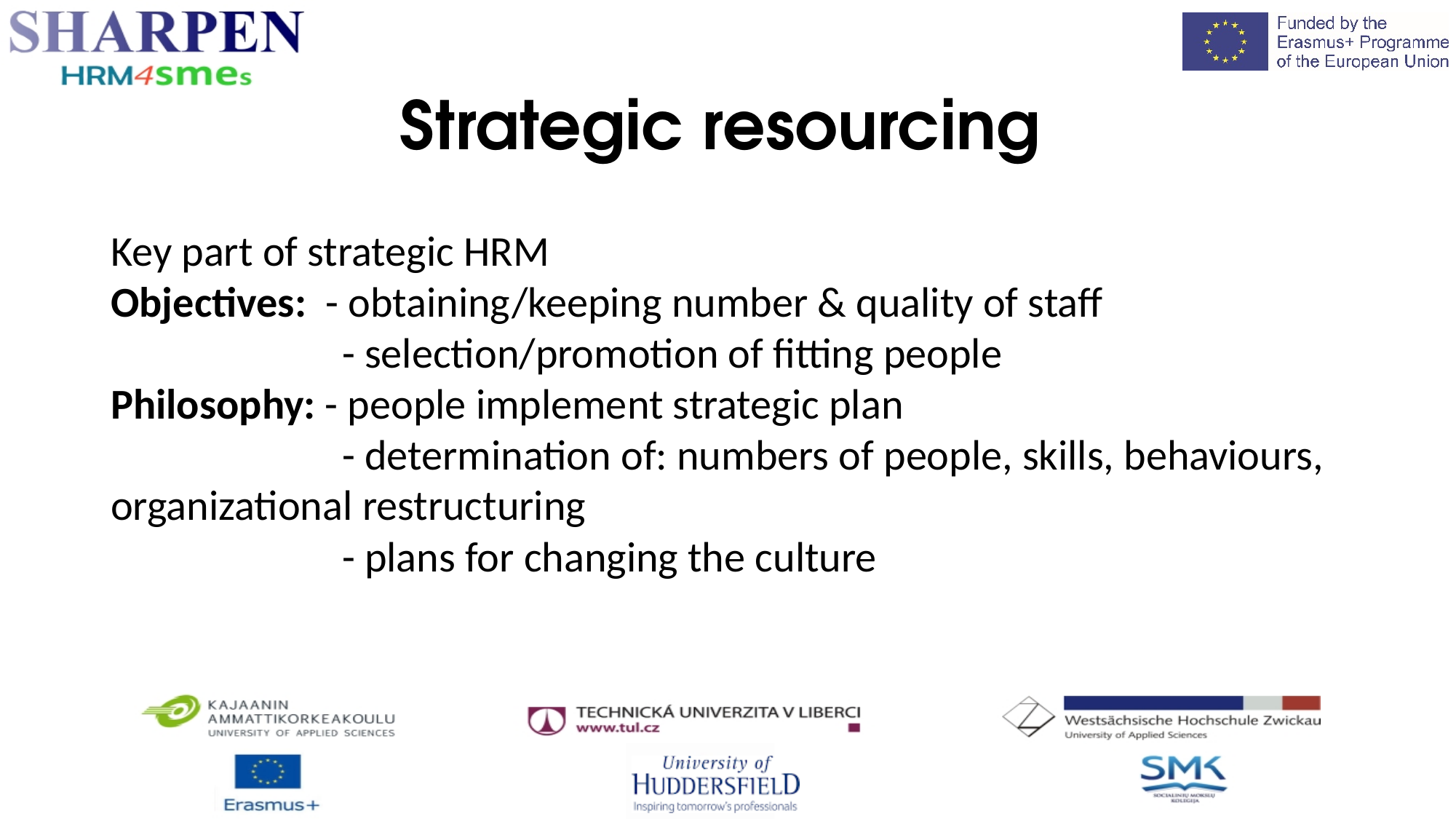

Strategic resourcing
Key part of strategic HRM
Objectives:  - obtaining/keeping number & quality of staff
                        - selection/promotion of fitting people
Philosophy: - people implement strategic plan
                        - determination of: numbers of people, skills, behaviours, organizational restructuring
                        - plans for changing the culture